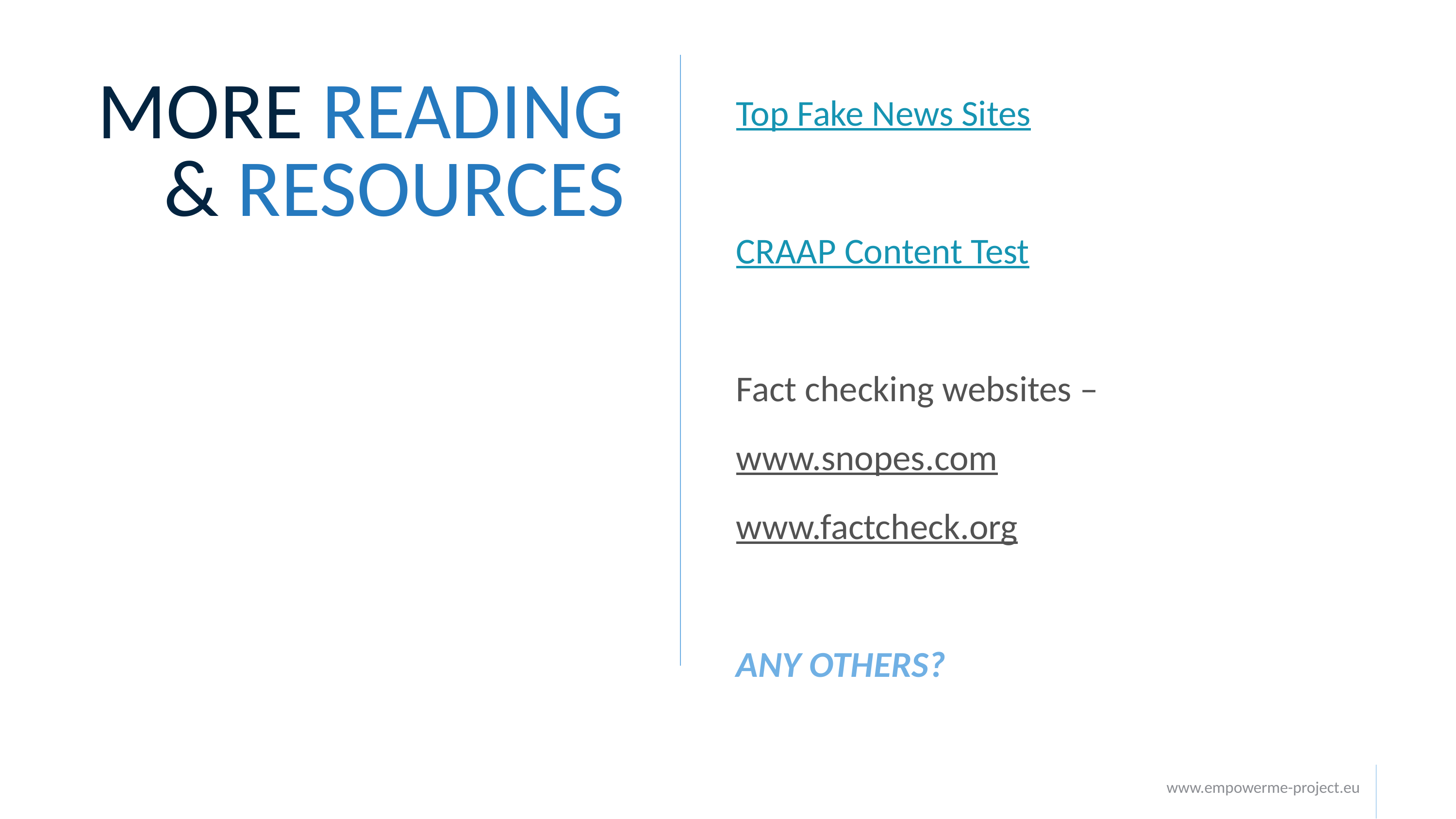

MORE READING & RESOURCES
Top Fake News Sites

CRAAP Content Test

Fact checking websites –
www.snopes.com
www.factcheck.org

ANY OTHERS?
www.empowerme-project.eu